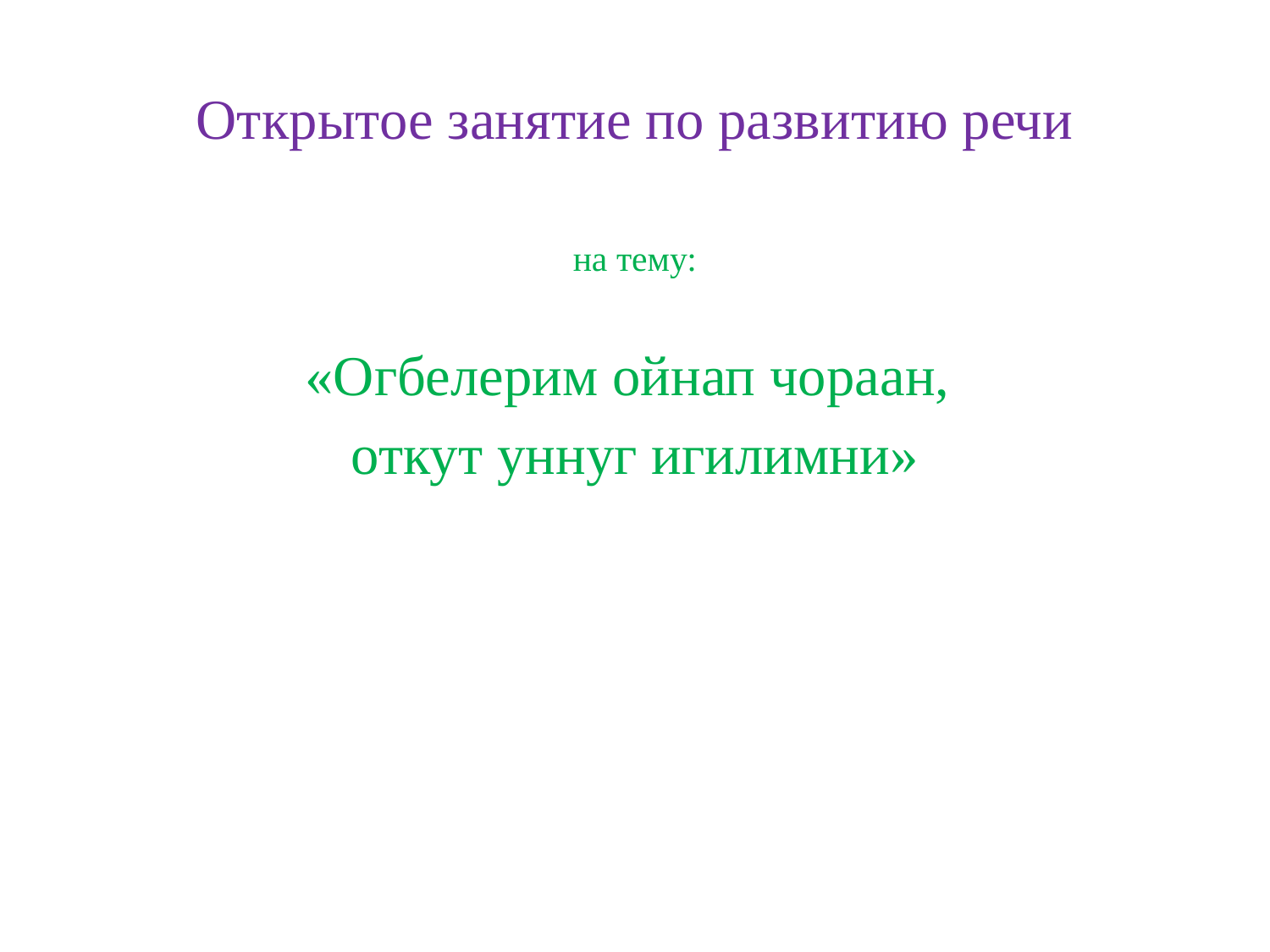

Открытое занятие по развитию речи

на тему:

«Огбелерим ойнап чораан,
откут уннуг игилимни»